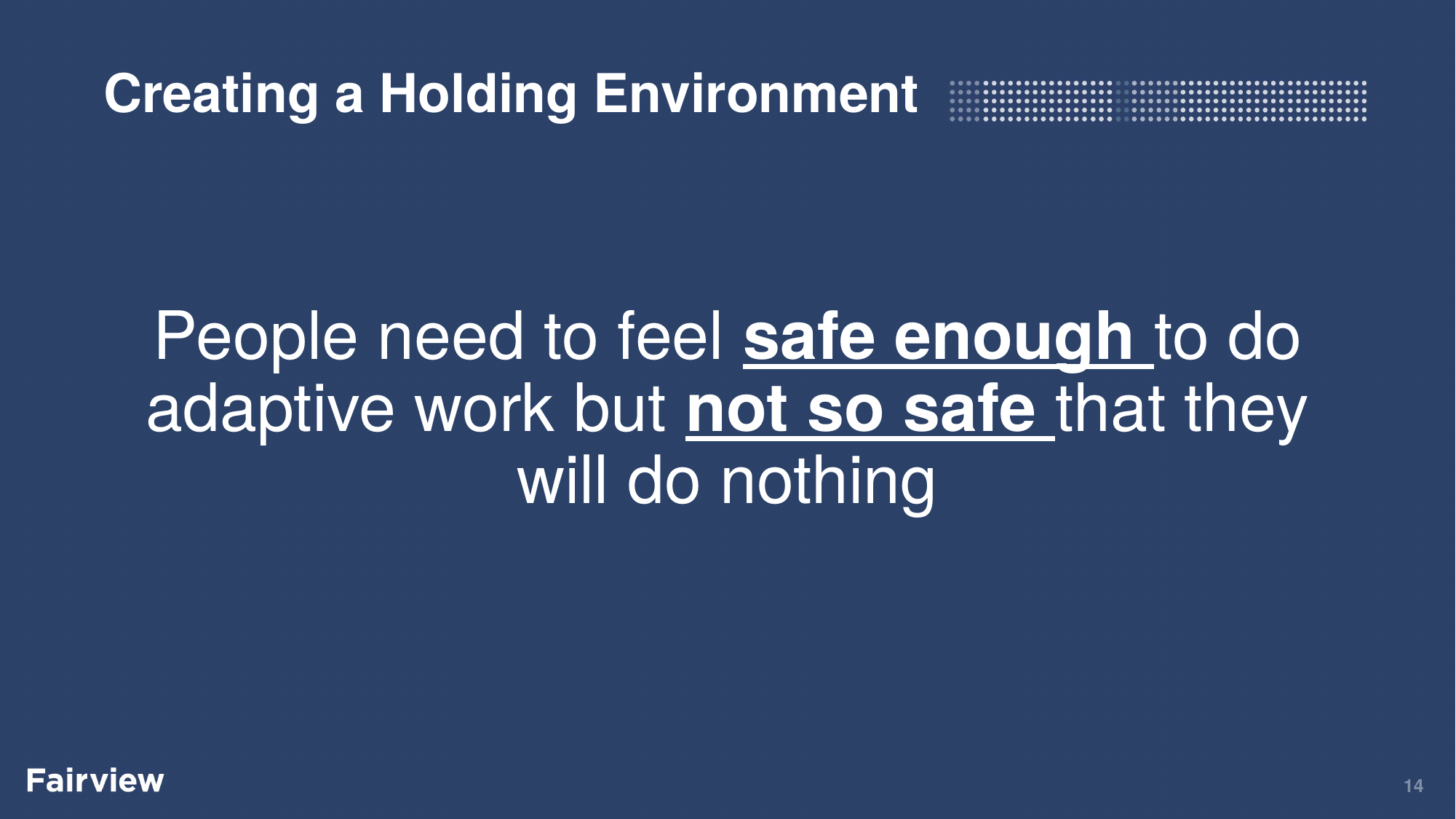

Creating a Holding Environment
# People need to feel safe enough to do adaptive work but not so safe that they will do nothing
14